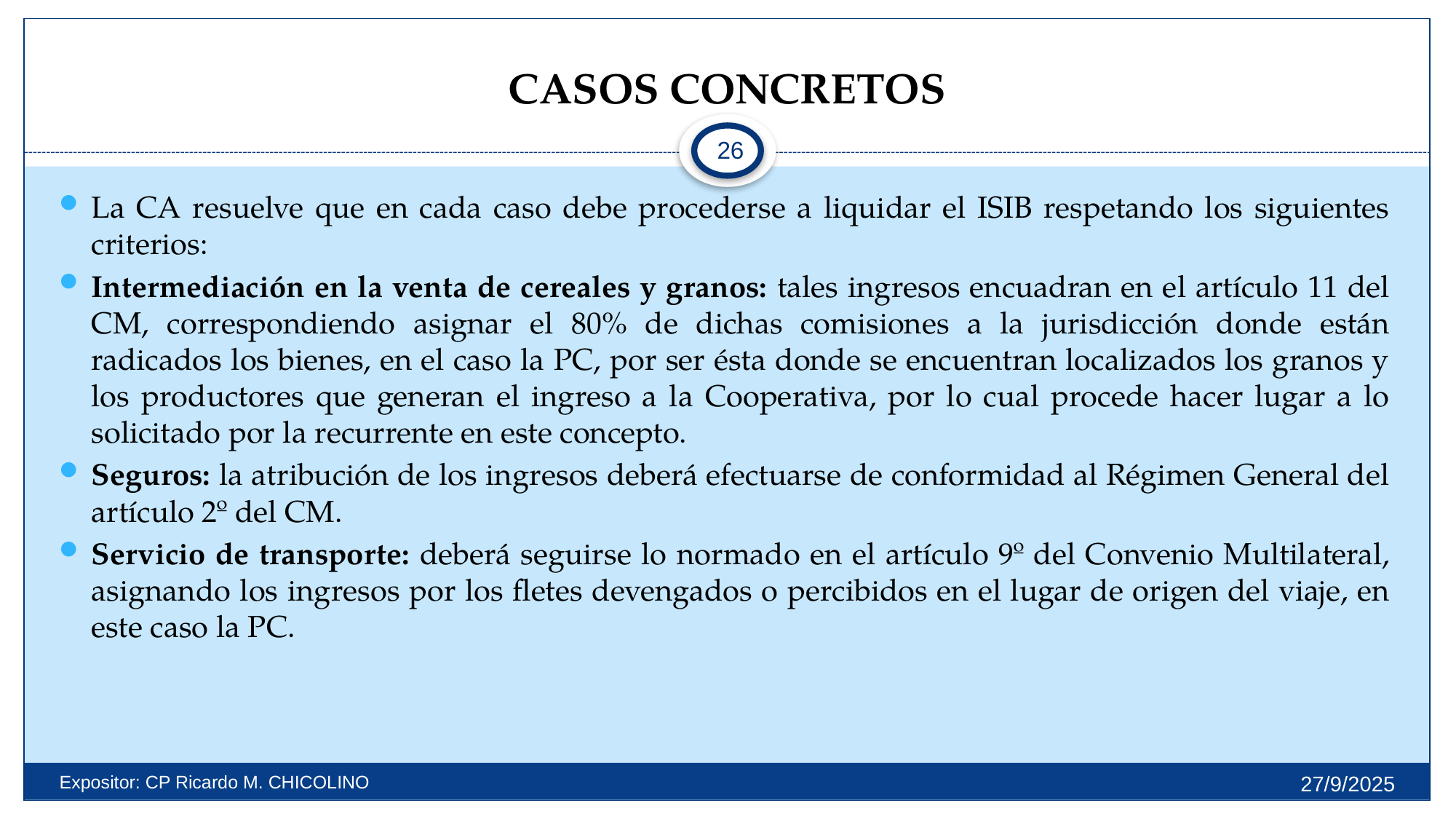

# CASOS CONCRETOS
26
La CA resuelve que en cada caso debe procederse a liquidar el ISIB respetando los siguientes criterios:
Intermediación en la venta de cereales y granos: tales ingresos encuadran en el artículo 11 del CM, correspondiendo asignar el 80% de dichas comisiones a la jurisdicción donde están radicados los bienes, en el caso la PC, por ser ésta donde se encuentran localizados los granos y los productores que generan el ingreso a la Cooperativa, por lo cual procede hacer lugar a lo solicitado por la recurrente en este concepto.
Seguros: la atribución de los ingresos deberá efectuarse de conformidad al Régimen General del artículo 2º del CM.
Servicio de transporte: deberá seguirse lo normado en el artículo 9º del Convenio Multilateral, asignando los ingresos por los fletes devengados o percibidos en el lugar de origen del viaje, en este caso la PC.

27/9/2025
Expositor: CP Ricardo M. CHICOLINO